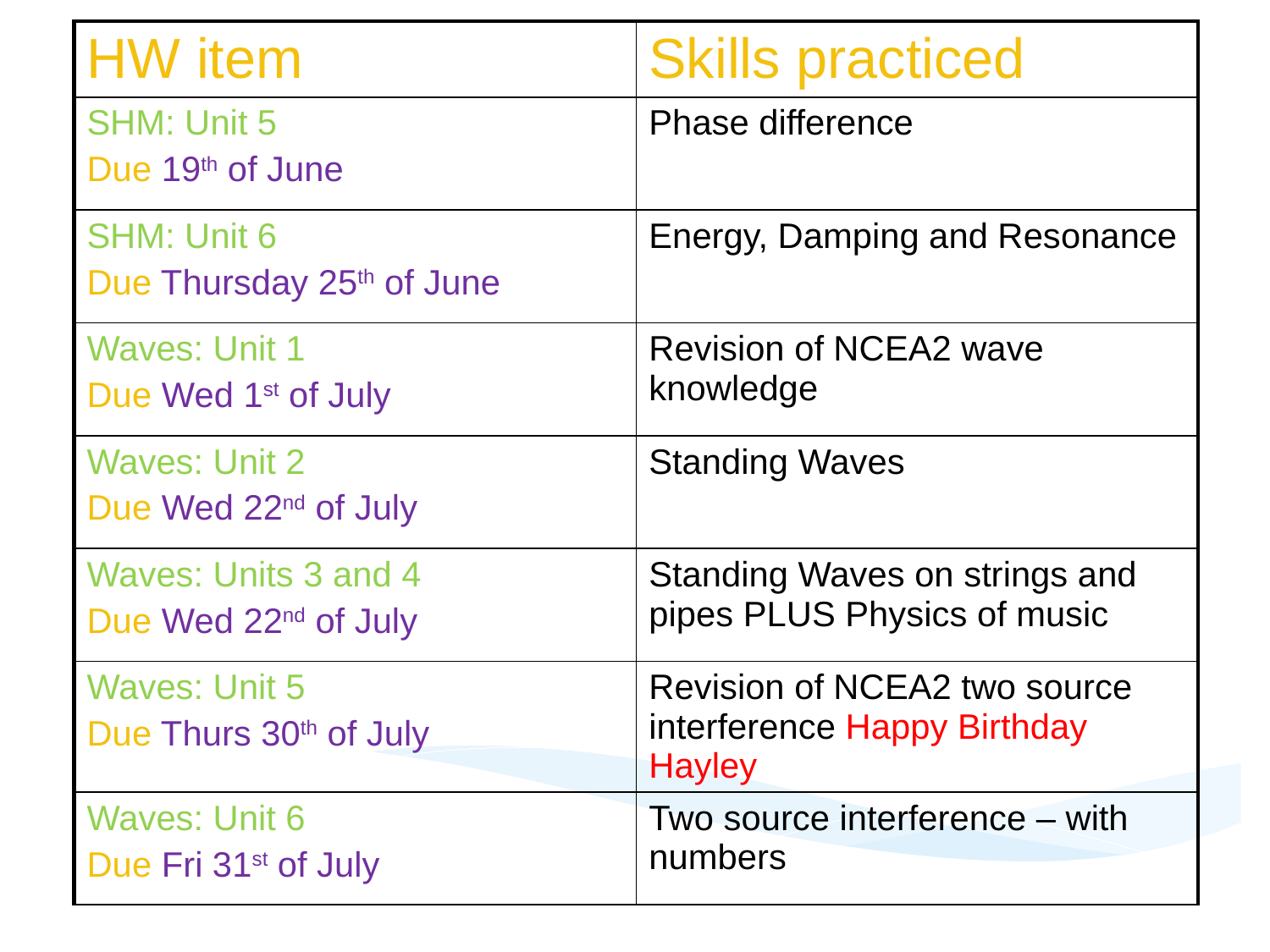

| HW item | Skills practiced |
| --- | --- |
| SHM: Unit 5 Due 19th of June | Phase difference |
| SHM: Unit 6 Due Thursday 25th of June | Energy, Damping and Resonance |
| Waves: Unit 1 Due Wed 1st of July | Revision of NCEA2 wave knowledge |
| Waves: Unit 2 Due Wed 22nd of July | Standing Waves |
| Waves: Units 3 and 4 Due Wed 22nd of July | Standing Waves on strings and pipes PLUS Physics of music |
| Waves: Unit 5 Due Thurs 30th of July | Revision of NCEA2 two source interference Happy Birthday Hayley |
| Waves: Unit 6 Due Fri 31st of July | Two source interference – with numbers |